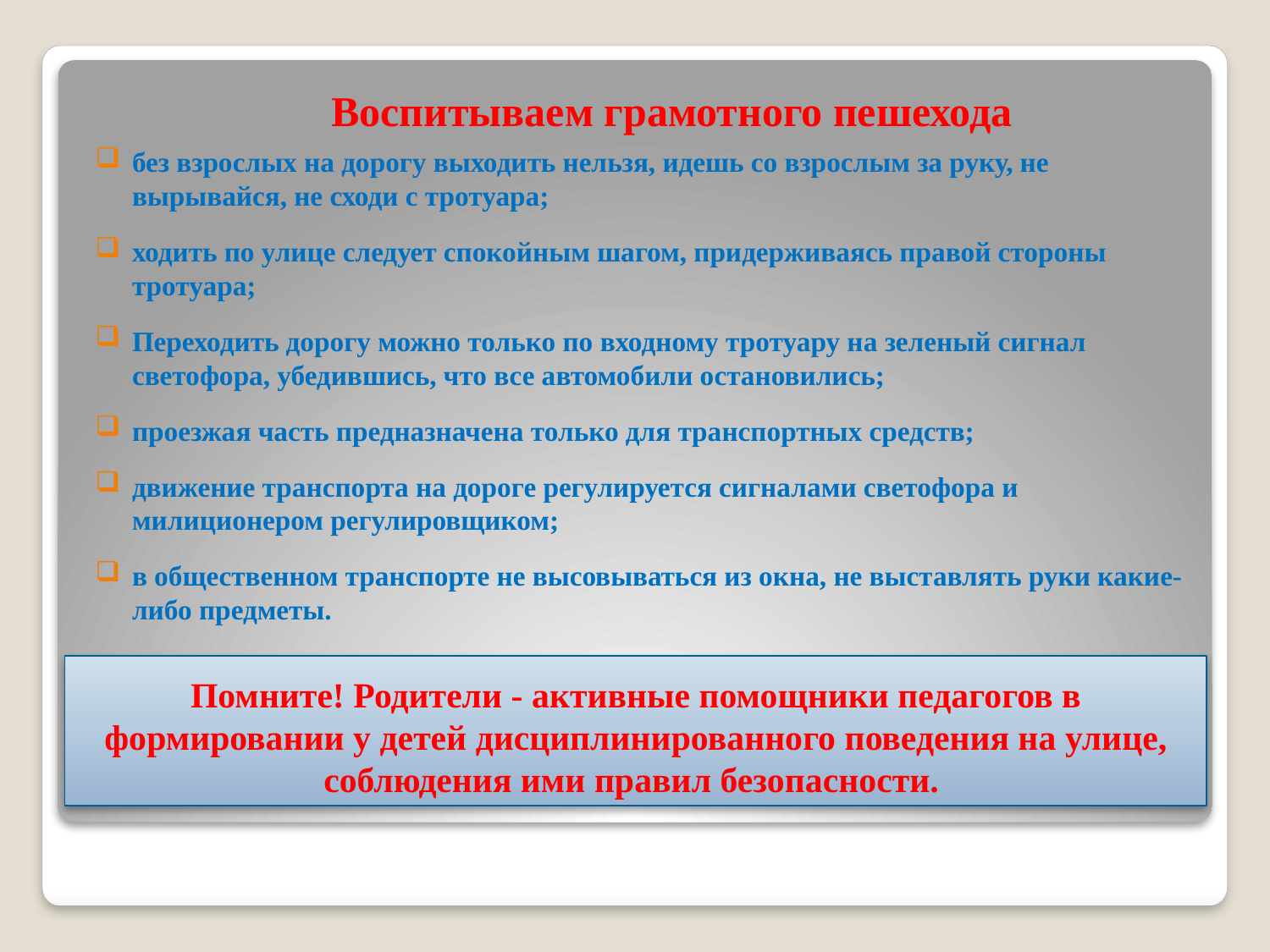

Воспитываем грамотного пешехода
без взрослых на дорогу выходить нельзя, идешь со взрослым за руку, не вырывайся, не сходи с тротуара;
ходить по улице следует спокойным шагом, придерживаясь правой стороны тротуара;
Переходить дорогу можно только по входному тротуару на зеленый сигнал светофора, убедившись, что все автомобили остановились;
проезжая часть предназначена только для транспортных средств;
движение транспорта на дороге регулируется сигналами светофора и милиционером регулировщиком;
в общественном транспорте не высовываться из окна, не выставлять руки какие-либо предметы.
# Помните! Родители - активные помощники педагогов в формировании у детей дисциплинированного поведения на улице, соблюдения ими правил безопасности.